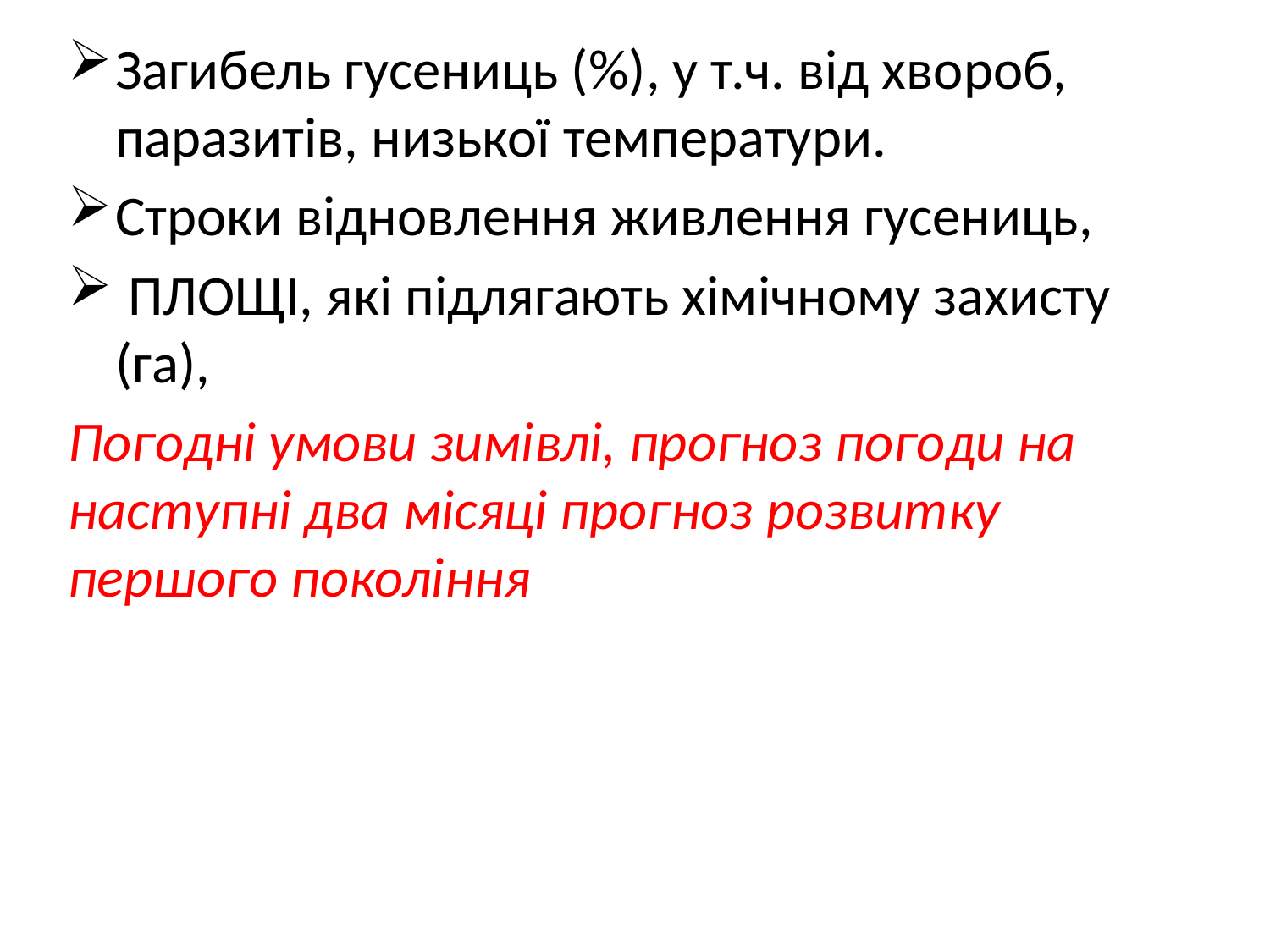

Загибель гусениць (%), у т.ч. від хвороб, паразитів, низької температури.
Строки відновлення живлення гусениць,
 ПЛОЩІ, які підлягають хімічному захисту (га),
Погодні умови зимівлі, прогноз погоди на наступні два місяці прогноз розвитку першого покоління